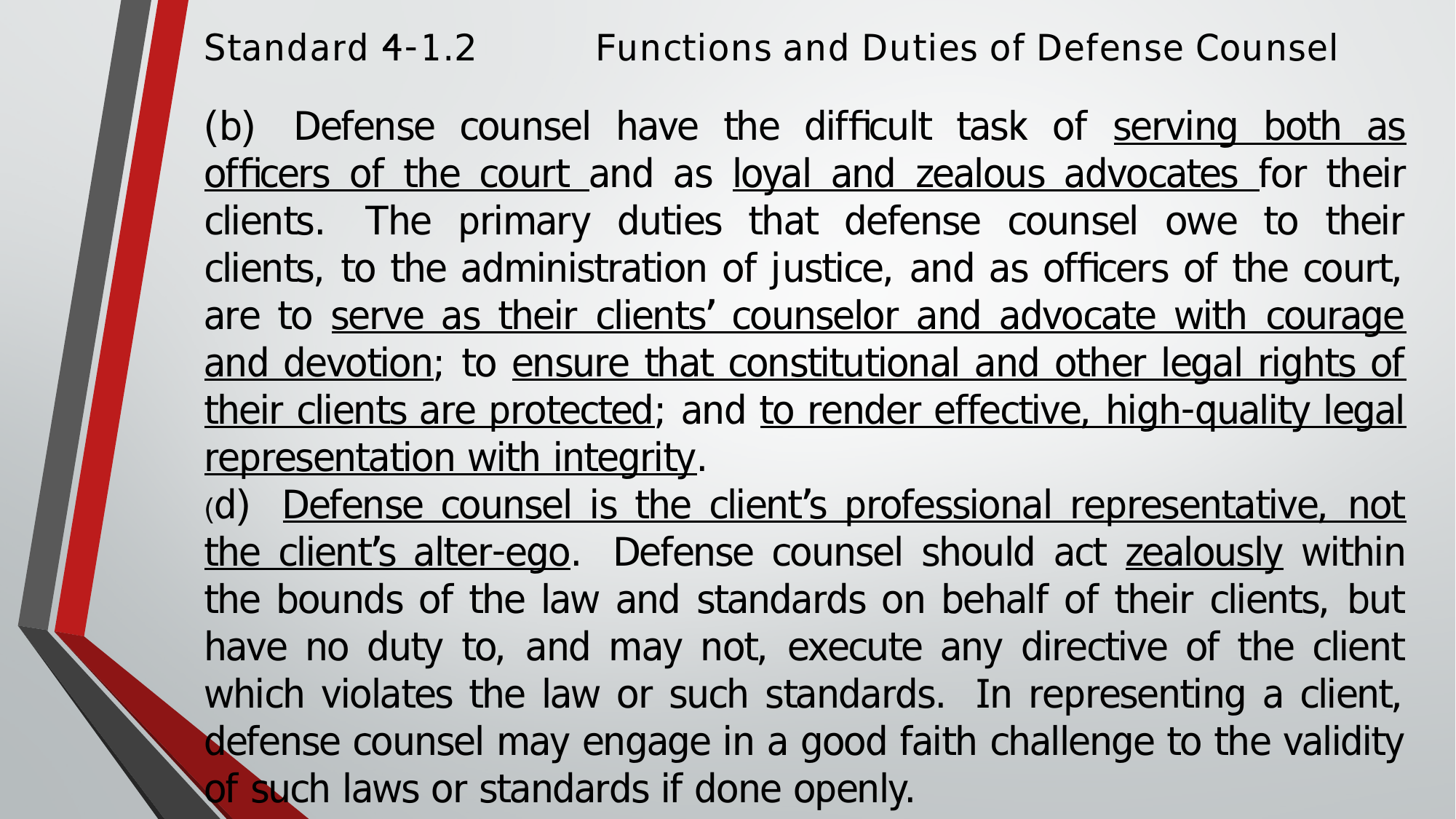

Standard 4-1.2           Functions and Duties of Defense Counsel

(b)  Defense counsel have the difficult task of serving both as officers of the court and as loyal and zealous advocates for their clients.  The primary duties that defense counsel owe to their clients, to the administration of justice, and as officers of the court, are to serve as their clients’ counselor and advocate with courage and devotion; to ensure that constitutional and other legal rights of their clients are protected; and to render effective, high-quality legal representation with integrity.
(d)  Defense counsel is the client’s professional representative, not the client’s alter-ego.  Defense counsel should act zealously within the bounds of the law and standards on behalf of their clients, but have no duty to, and may not, execute any directive of the client which violates the law or such standards.  In representing a client, defense counsel may engage in a good faith challenge to the validity of such laws or standards if done openly.